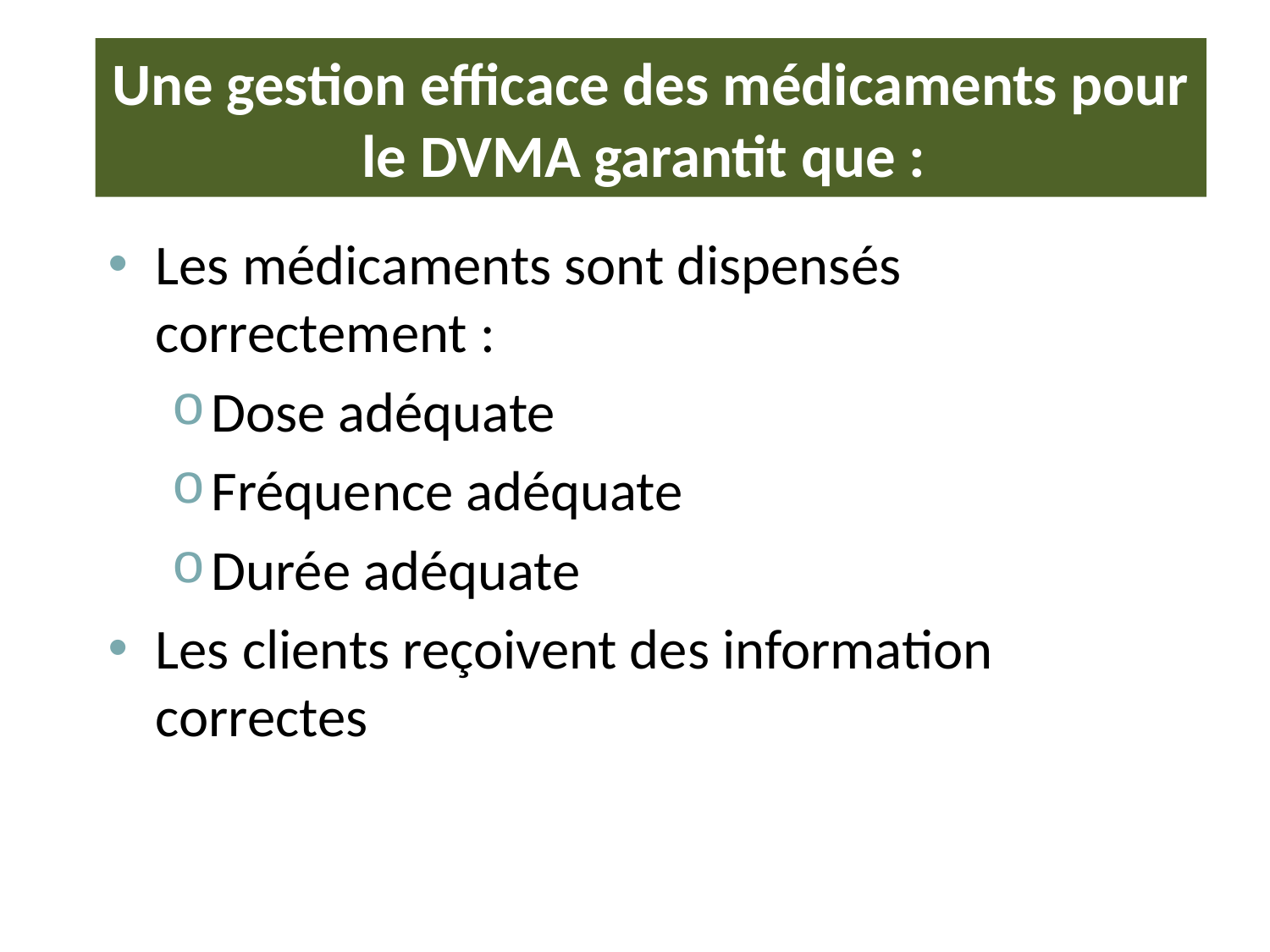

# Une gestion efficace des médicaments pour le DVMA garantit que :
Les médicaments sont dispensés correctement :
Dose adéquate
Fréquence adéquate
Durée adéquate
Les clients reçoivent des information correctes